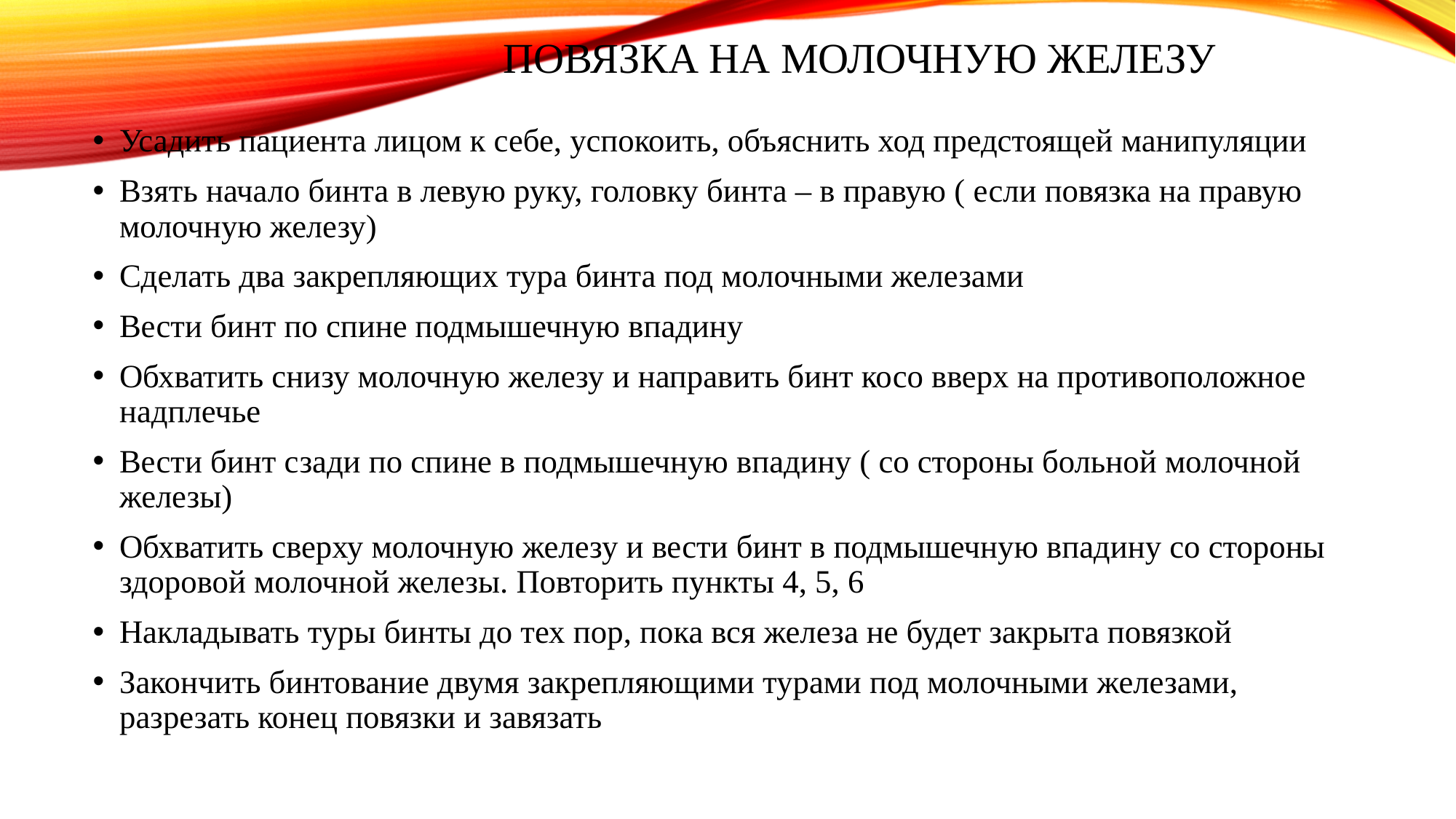

# ПОВЯЗКА НА МОЛОЧНУЮ ЖЕЛЕЗУ
Усадить пациента лицом к себе, успокоить, объяснить ход предстоящей манипуляции
Взять начало бинта в левую руку, головку бинта – в правую ( если повязка на правую молочную железу)
Сделать два закрепляющих тура бинта под молочными железами
Вести бинт по спине подмышечную впадину
Обхватить снизу молочную железу и направить бинт косо вверх на противоположное надплечье
Вести бинт сзади по спине в подмышечную впадину ( со стороны больной молочной железы)
Обхватить сверху молочную железу и вести бинт в подмышечную впадину со стороны здоровой молочной железы. Повторить пункты 4, 5, 6
Накладывать туры бинты до тех пор, пока вся железа не будет закрыта повязкой
Закончить бинтование двумя закрепляющими турами под молочными железами, разрезать конец повязки и завязать